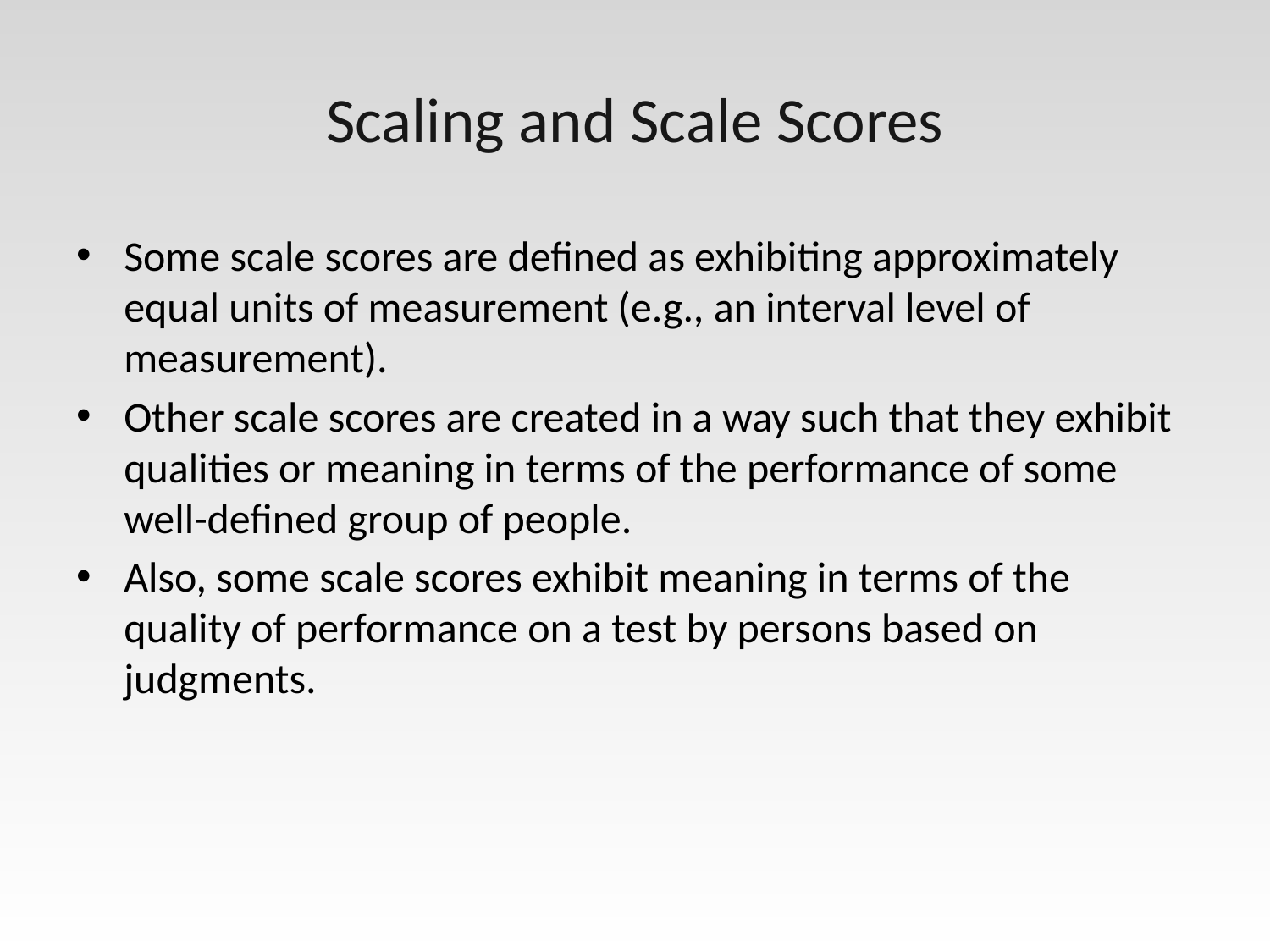

# Scaling and Scale Scores
Some scale scores are defined as exhibiting approximately equal units of measurement (e.g., an interval level of measurement).
Other scale scores are created in a way such that they exhibit qualities or meaning in terms of the performance of some well-defined group of people.
Also, some scale scores exhibit meaning in terms of the quality of performance on a test by persons based on judgments.